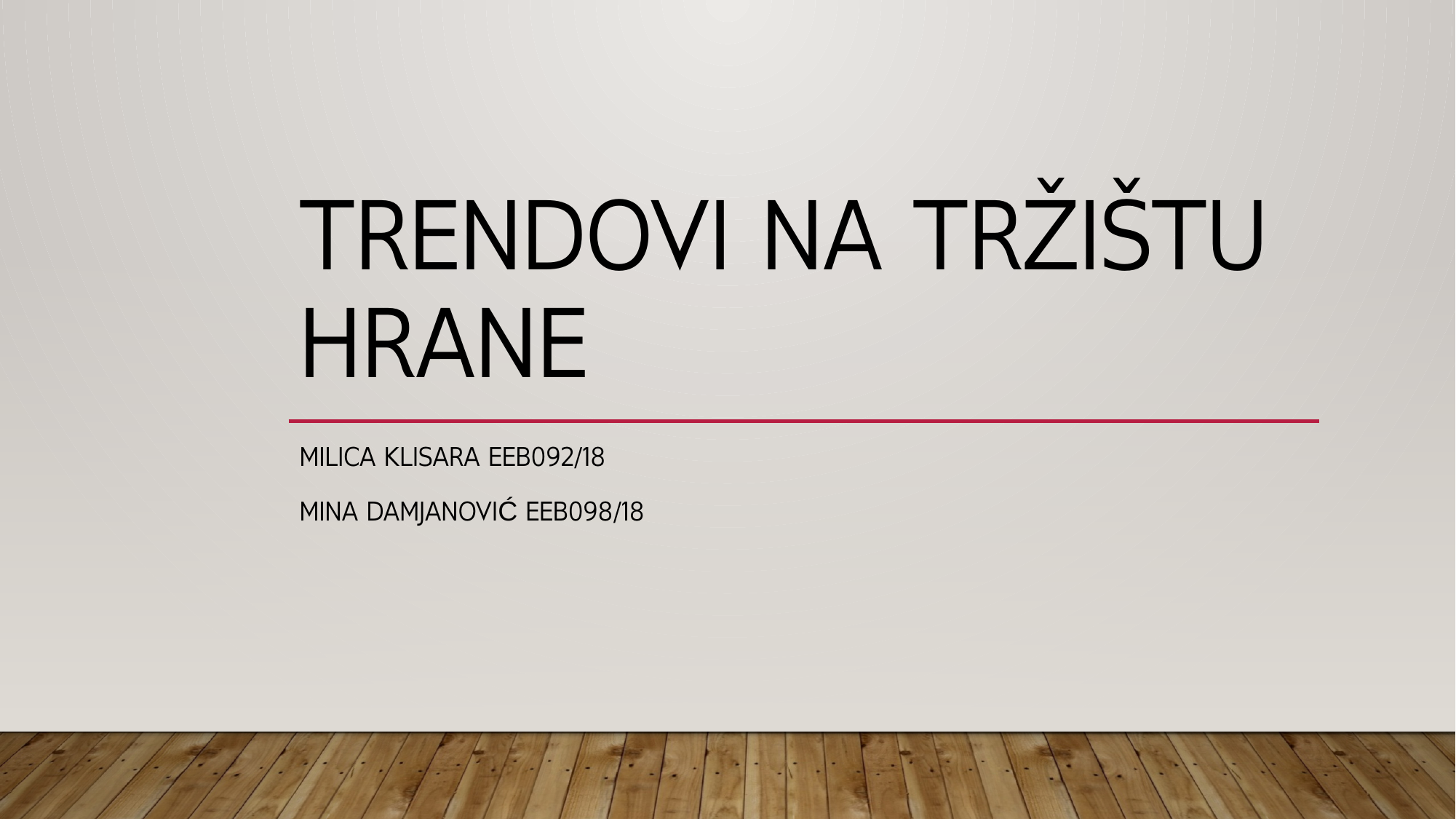

# TRENDOVI NA TRŽIŠTU HRANE
Milica klisara EEB092/18
Mina damjanović eeb098/18